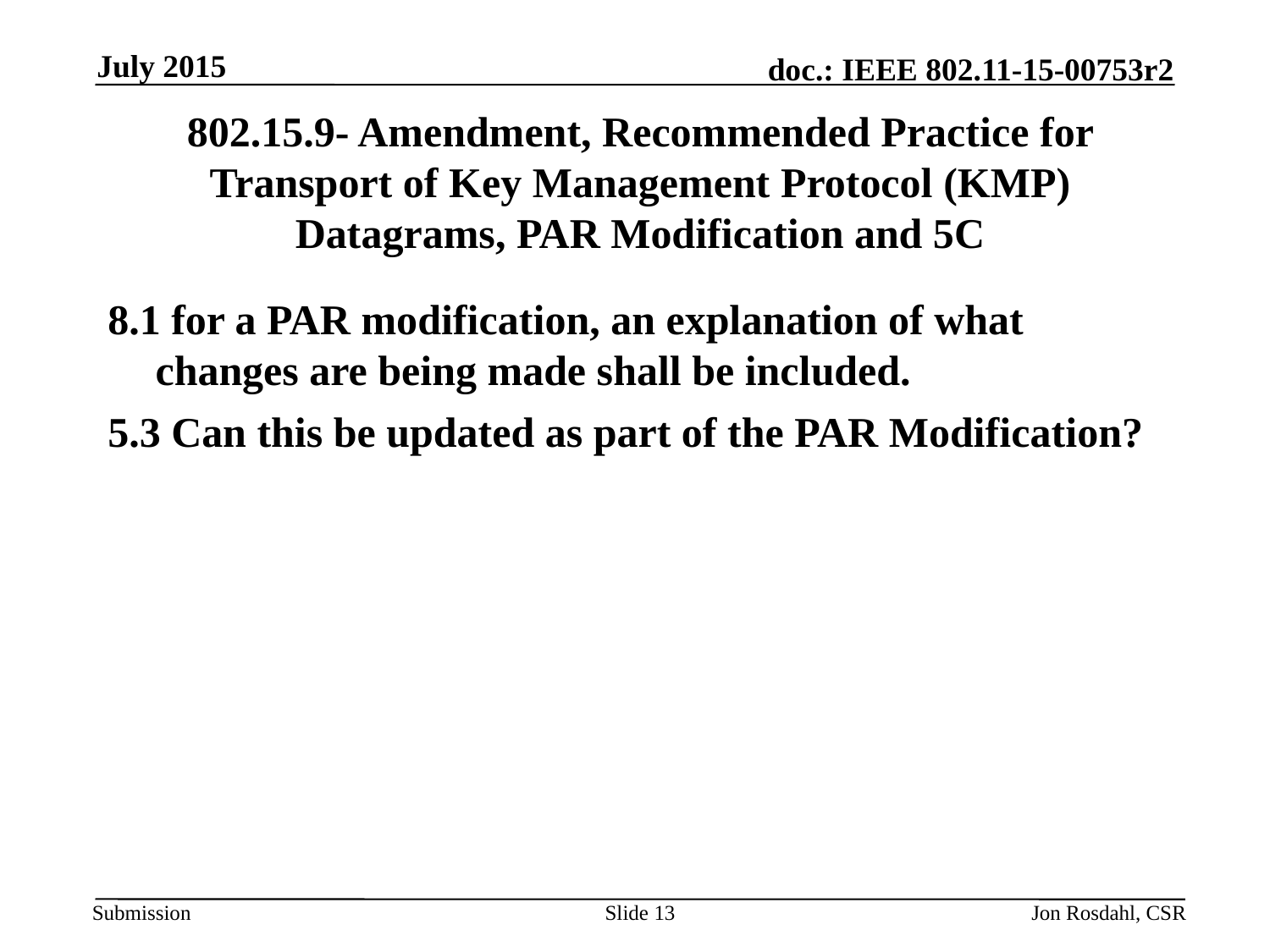

July 2015
# 802.15.9- Amendment, Recommended Practice for Transport of Key Management Protocol (KMP) Datagrams, PAR Modification and 5C
8.1 for a PAR modification, an explanation of what changes are being made shall be included.
5.3 Can this be updated as part of the PAR Modification?

Slide 13
Jon Rosdahl, CSR